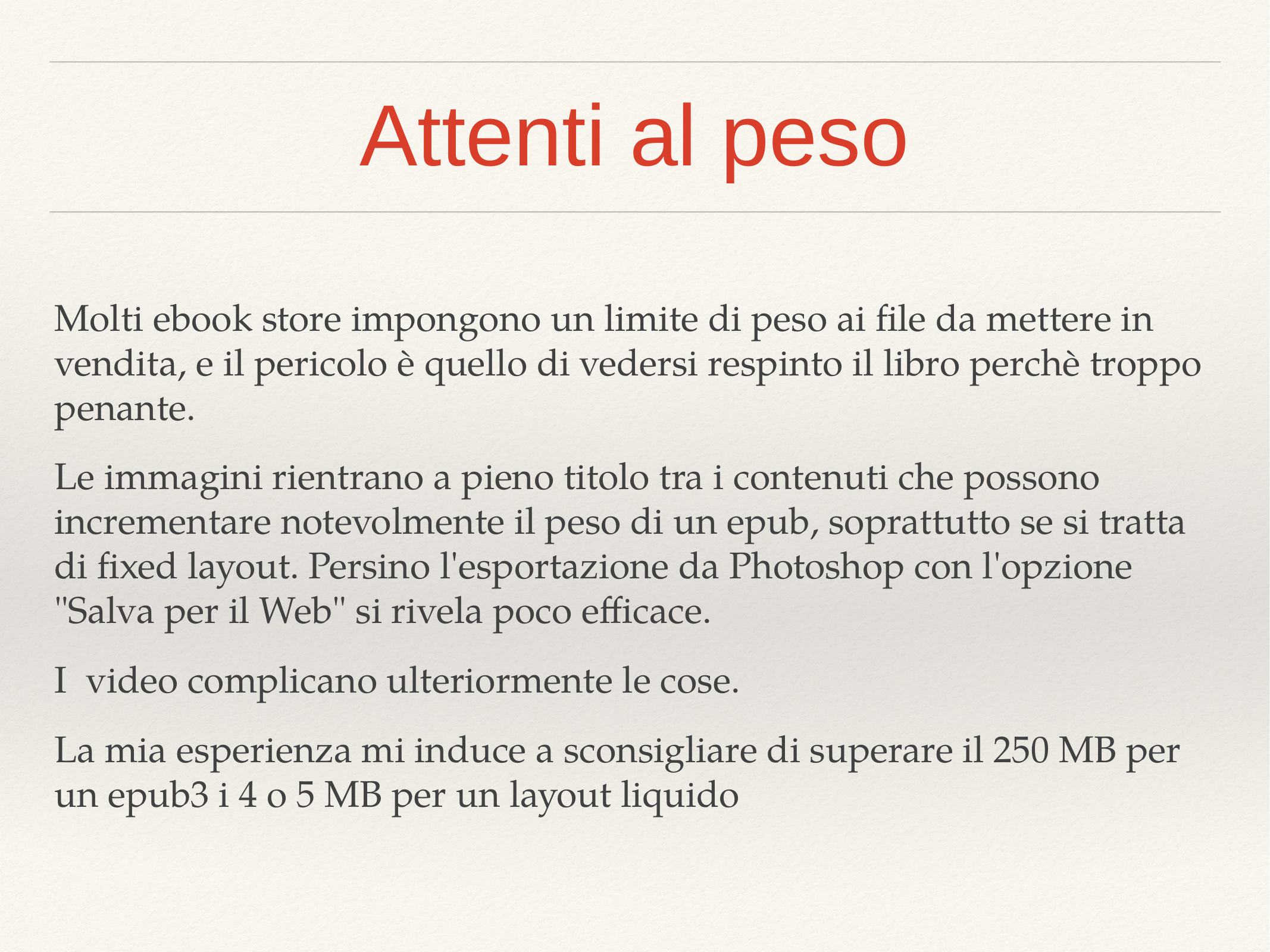

# Attenti al peso
Molti ebook store impongono un limite di peso ai file da mettere in vendita, e il pericolo è quello di vedersi respinto il libro perchè troppo penante.
Le immagini rientrano a pieno titolo tra i contenuti che possono incrementare notevolmente il peso di un epub, soprattutto se si tratta di fixed layout. Persino l'esportazione da Photoshop con l'opzione "Salva per il Web" si rivela poco efficace.
I  video complicano ulteriormente le cose.
La mia esperienza mi induce a sconsigliare di superare il 250 MB per un epub3 i 4 o 5 MB per un layout liquido